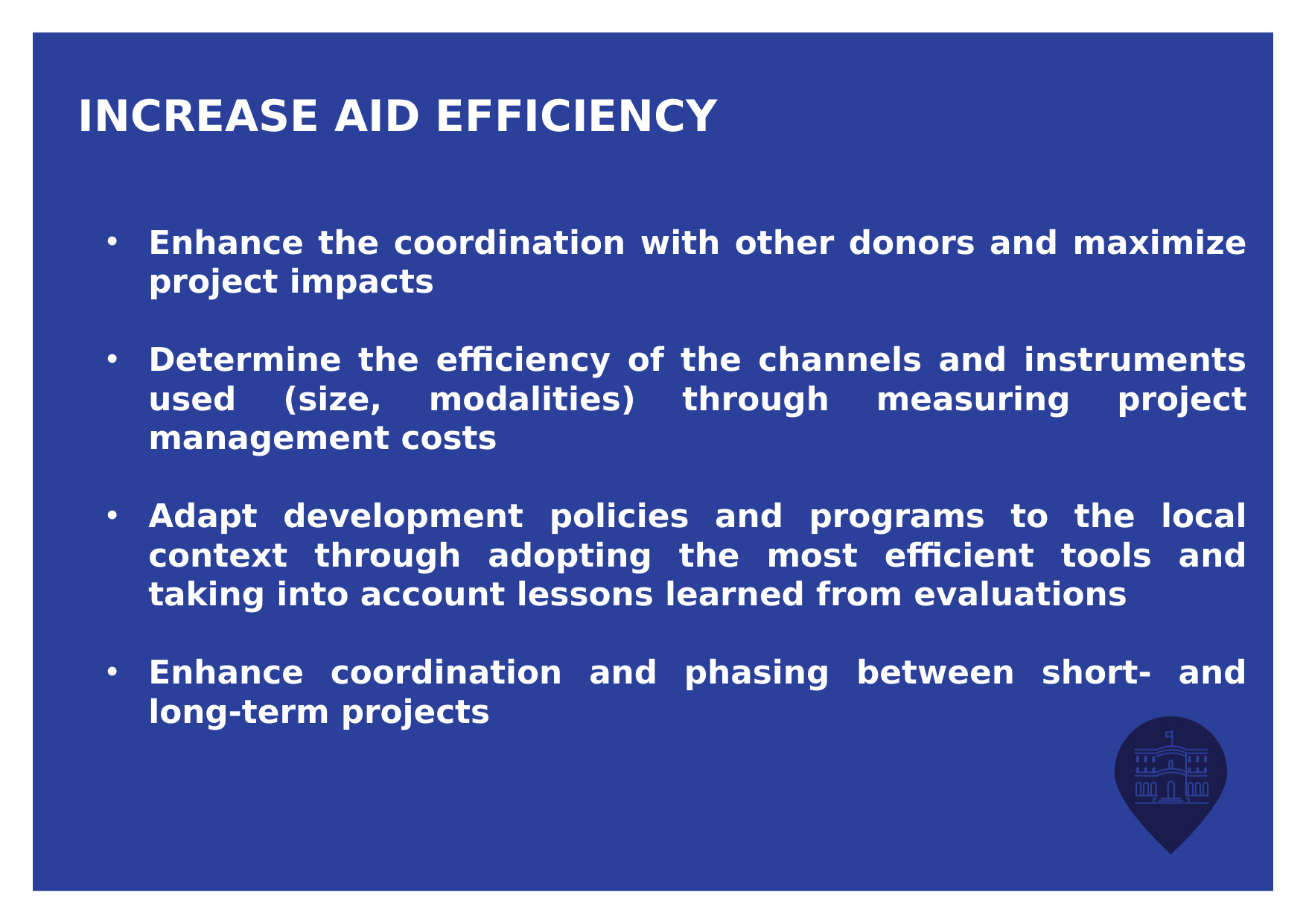

# INCREASE AID EFFICIENCY

Enhance the coordination with other donors and maximize project impacts

Determine the efficiency of the channels and instruments used (size, modalities) through measuring project management costs

Adapt development policies and programs to the local context through adopting the most efficient tools and taking into account lessons learned from evaluations

Enhance coordination and phasing between short- and long-term projects